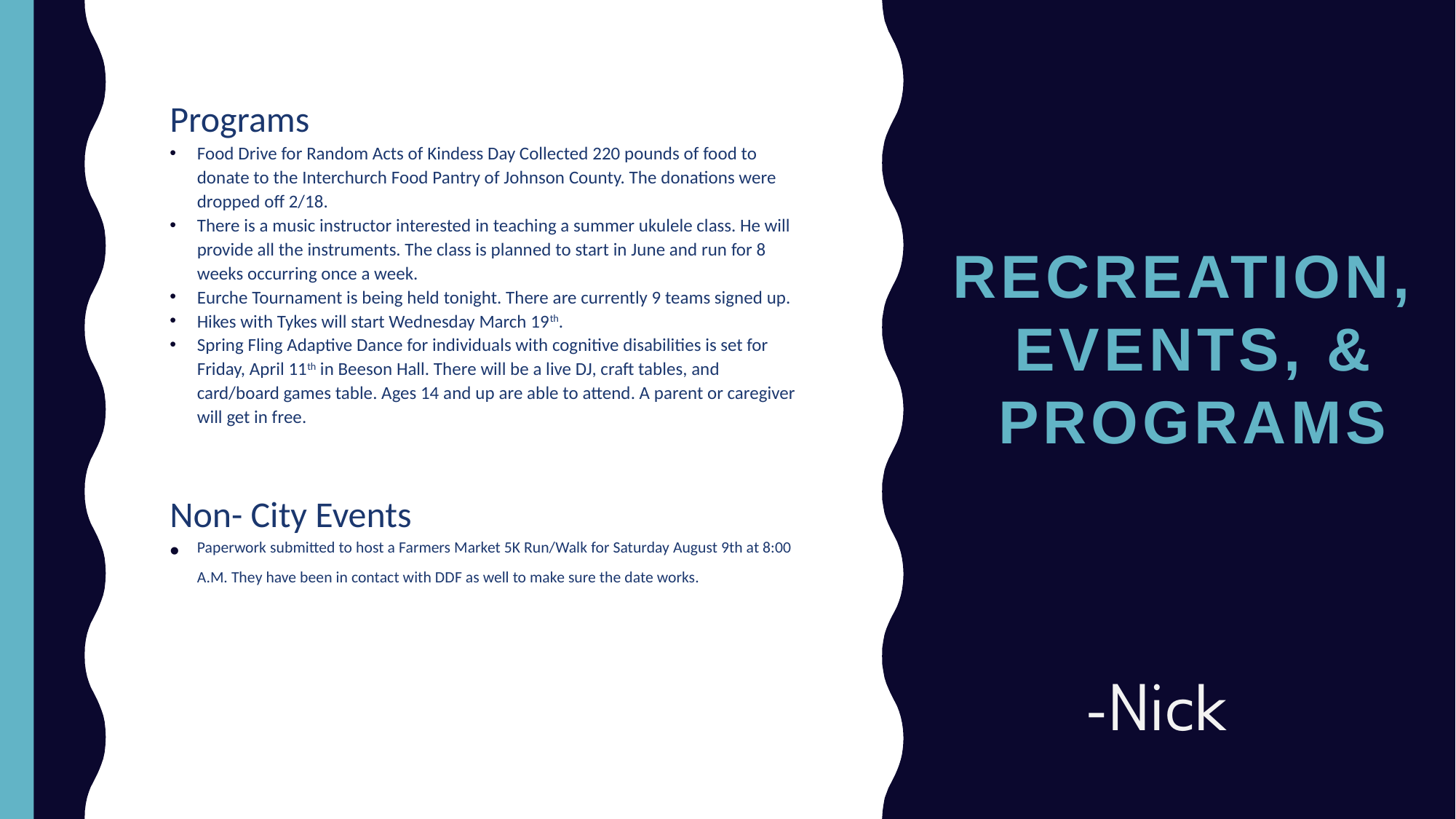

Programs
Food Drive for Random Acts of Kindess Day Collected 220 pounds of food to donate to the Interchurch Food Pantry of Johnson County. The donations were dropped off 2/18.
There is a music instructor interested in teaching a summer ukulele class. He will provide all the instruments. The class is planned to start in June and run for 8 weeks occurring once a week.
Eurche Tournament is being held tonight. There are currently 9 teams signed up.
Hikes with Tykes will start Wednesday March 19th.
Spring Fling Adaptive Dance for individuals with cognitive disabilities is set for Friday, April 11th in Beeson Hall. There will be a live DJ, craft tables, and card/board games table. Ages 14 and up are able to attend. A parent or caregiver will get in free.

Non- City Events
Paperwork submitted to host a Farmers Market 5K Run/Walk for Saturday August 9th at 8:00 A.M. They have been in contact with DDF as well to make sure the date works.
# RecreatioN, Events, & pROGRAMS
-Nick